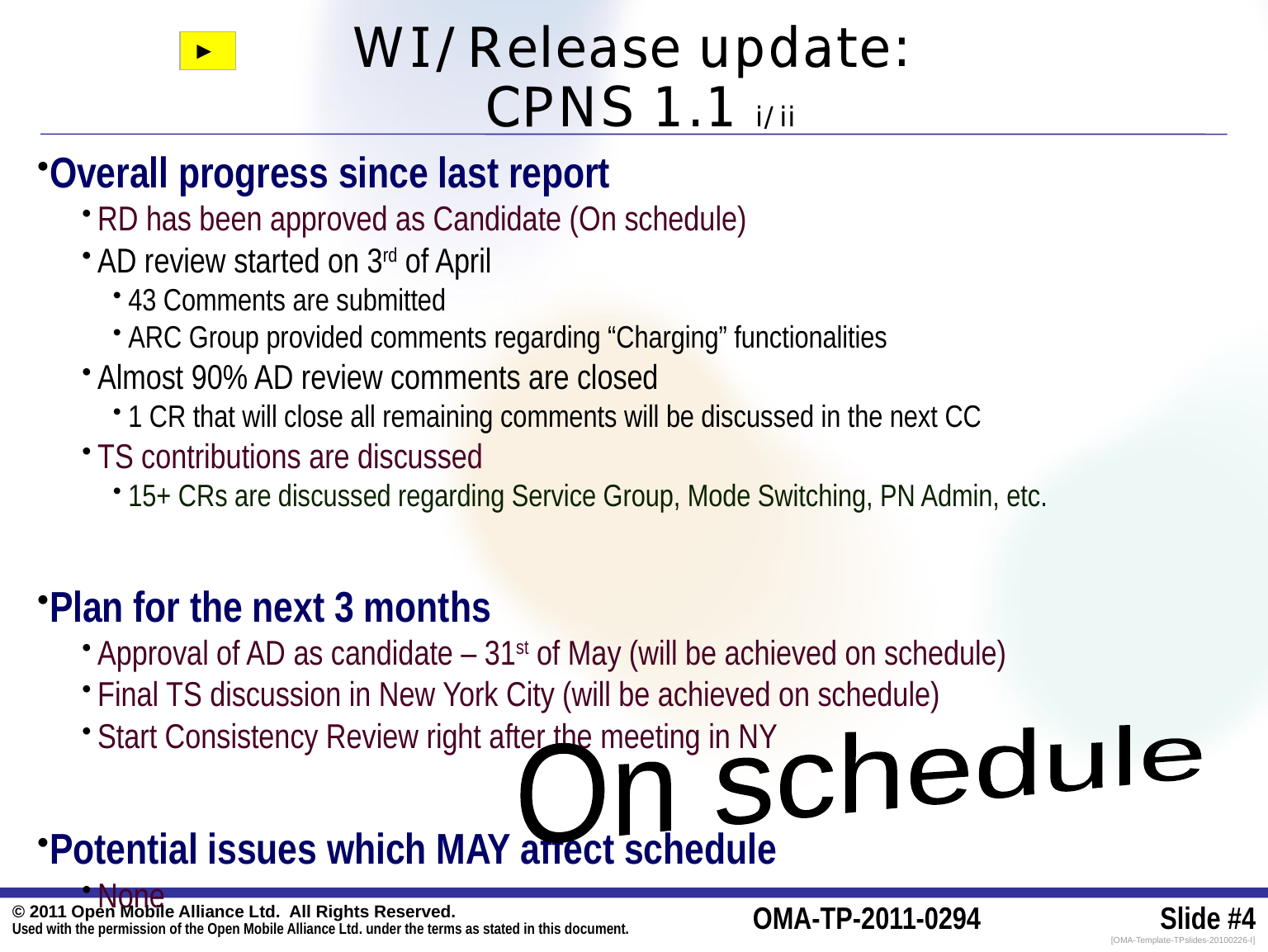

WI/Release update:
 CPNS 1.1 i/ii
►
▼
Overall progress since last report
RD has been approved as Candidate (On schedule)
AD review started on 3rd of April
43 Comments are submitted
ARC Group provided comments regarding “Charging” functionalities
Almost 90% AD review comments are closed
1 CR that will close all remaining comments will be discussed in the next CC
TS contributions are discussed
15+ CRs are discussed regarding Service Group, Mode Switching, PN Admin, etc.

Plan for the next 3 months
Approval of AD as candidate – 31st of May (will be achieved on schedule)
Final TS discussion in New York City (will be achieved on schedule)
Start Consistency Review right after the meeting in NY

Potential issues which MAY affect schedule
None
On schedule